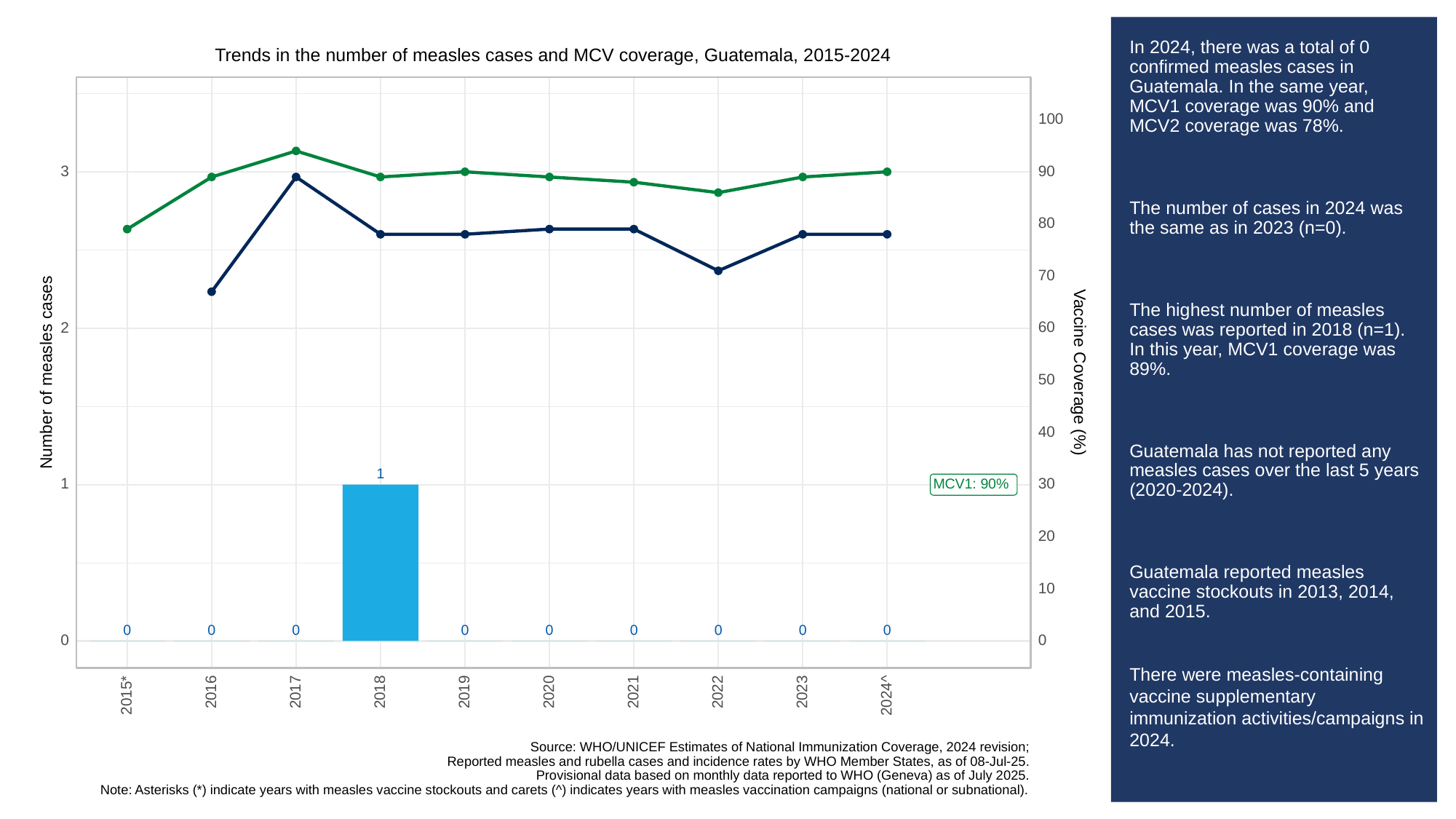

# In 2024, there was a total of 0 confirmed measles cases in Guatemala. In the same year, MCV1 coverage was 90% and MCV2 coverage was 78%.

The number of cases in 2024 was the same as in 2023 (n=0).

The highest number of measles cases was reported in 2018 (n=1). In this year, MCV1 coverage was 89%.

Guatemala has not reported any measles cases over the last 5 years (2020-2024).

Guatemala reported measles vaccine stockouts in 2013, 2014, and 2015.

There were measles-containing vaccine supplementary immunization activities/campaigns in 2024.

Trends in the number of measles cases and MCV coverage, Guatemala, 2015-2024

100

3
90

80

70

60
2

Vaccine Coverage (%)
Number of measles cases
50

40
1

30
MCV1: 90%
1

20

10
0
0
0
0
0
0
0
0
0
0
0

2023
2016
2017
2018
2019
2020
2021
2022
2015*
2024^
Source: WHO/UNICEF Estimates of National Immunization Coverage, 2024 revision;
Reported measles and rubella cases and incidence rates by WHO Member States, as of 08-Jul-25.
Provisional data based on monthly data reported to WHO (Geneva) as of July 2025.
Note: Asterisks (*) indicate years with measles vaccine stockouts and carets (^) indicates years with measles vaccination campaigns (national or subnational).